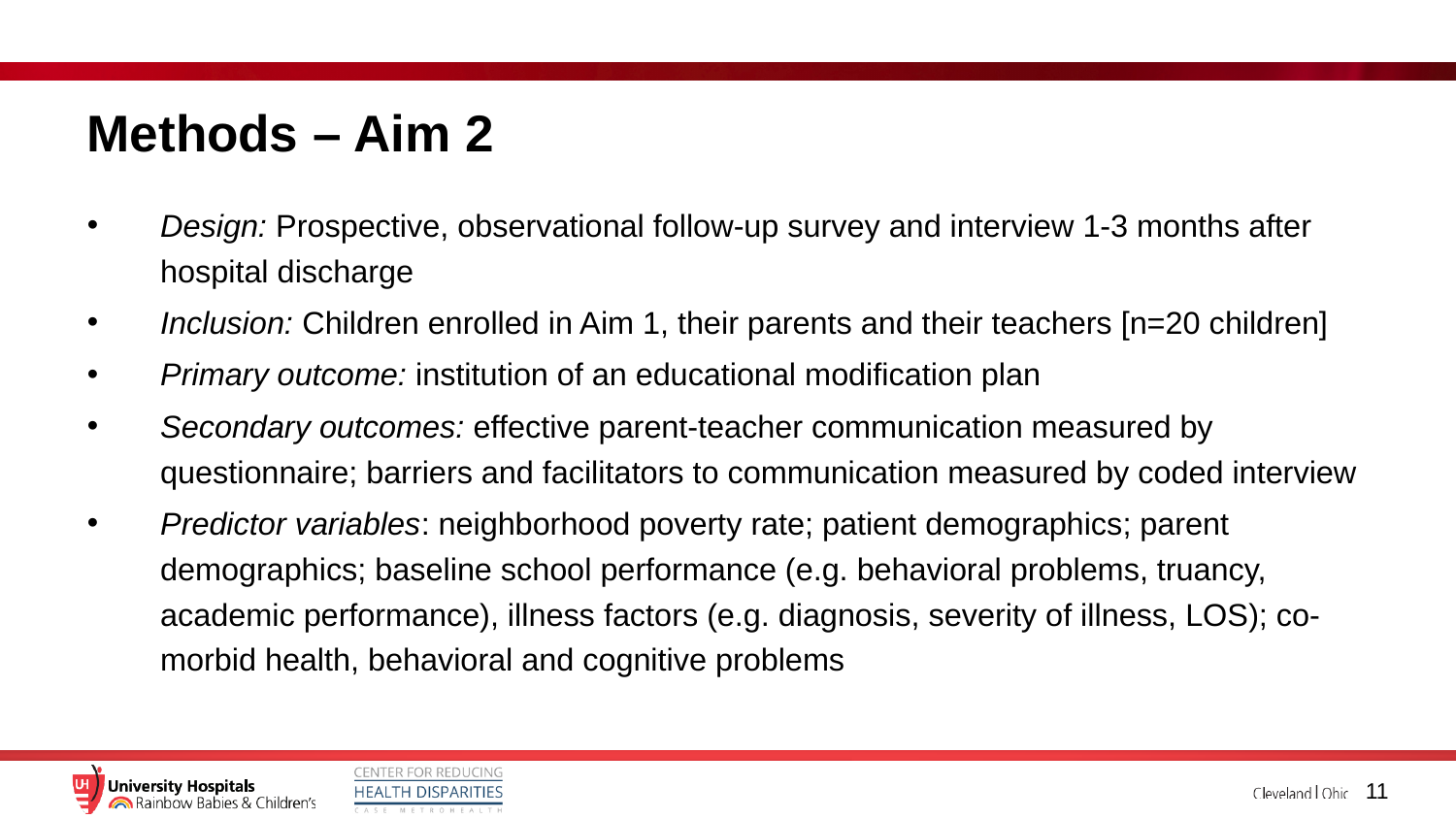

# Methods – Aim 2
Design: Prospective, observational follow-up survey and interview 1-3 months after hospital discharge
Inclusion: Children enrolled in Aim 1, their parents and their teachers [n=20 children]
Primary outcome: institution of an educational modification plan
Secondary outcomes: effective parent-teacher communication measured by questionnaire; barriers and facilitators to communication measured by coded interview
Predictor variables: neighborhood poverty rate; patient demographics; parent demographics; baseline school performance (e.g. behavioral problems, truancy, academic performance), illness factors (e.g. diagnosis, severity of illness, LOS); co-morbid health, behavioral and cognitive problems
11